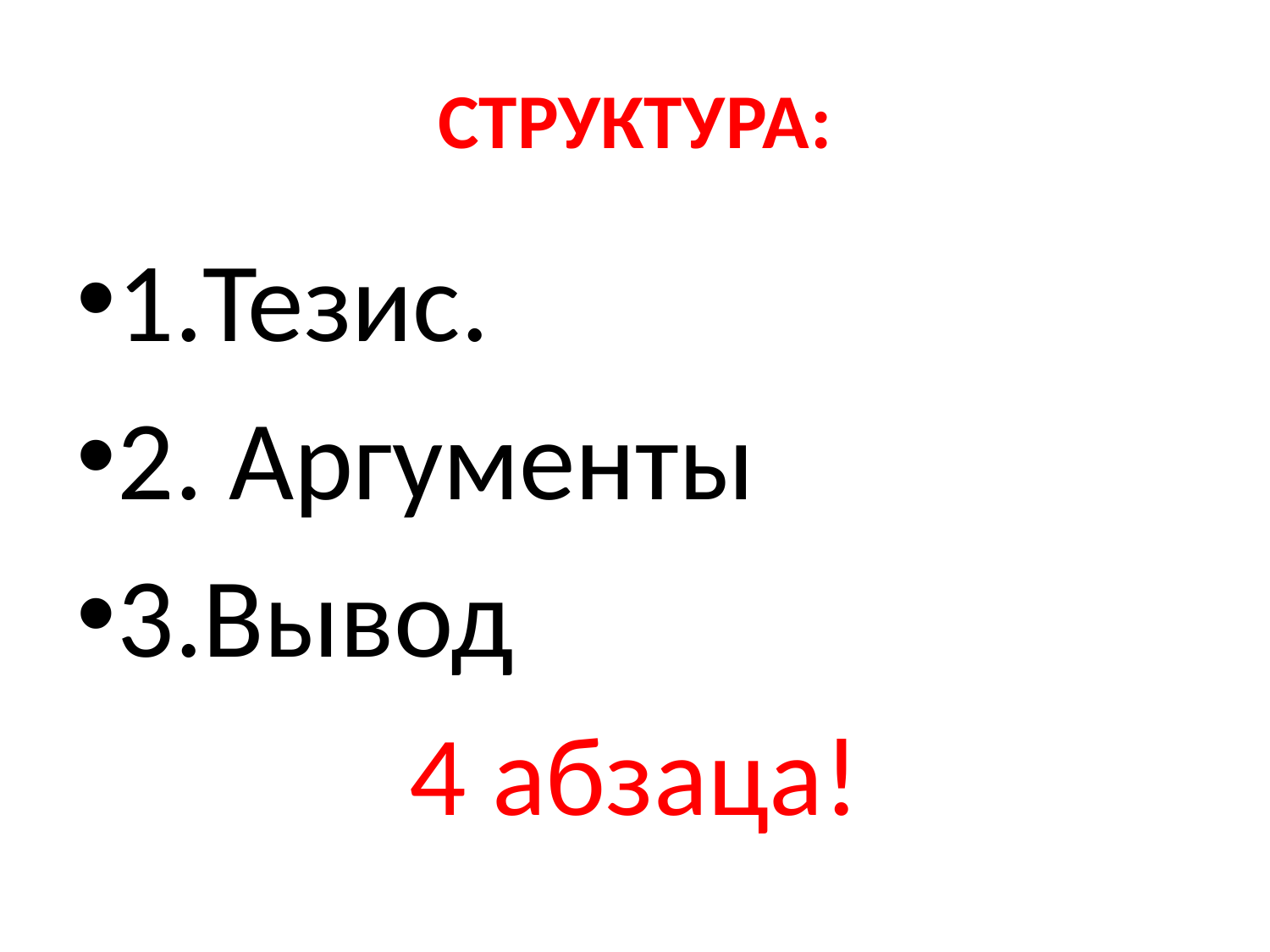

# СТРУКТУРА:
1.Тезис.
2. Аргументы
3.Вывод
4 абзаца!